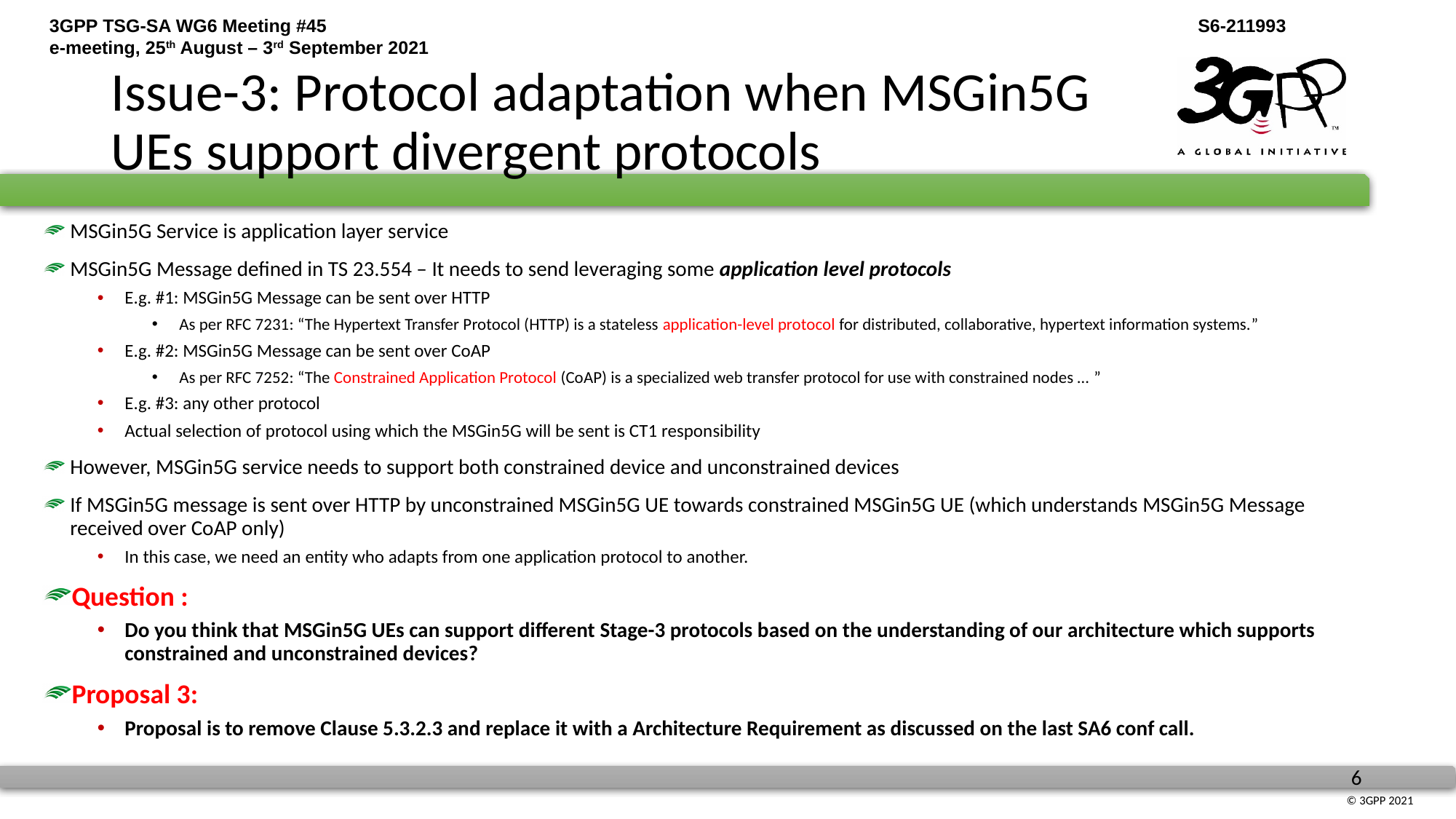

# Issue-3: Protocol adaptation when MSGin5G UEs support divergent protocols
MSGin5G Service is application layer service
MSGin5G Message defined in TS 23.554 – It needs to send leveraging some application level protocols
E.g. #1: MSGin5G Message can be sent over HTTP
As per RFC 7231: “The Hypertext Transfer Protocol (HTTP) is a stateless application-level protocol for distributed, collaborative, hypertext information systems.”
E.g. #2: MSGin5G Message can be sent over CoAP
As per RFC 7252: “The Constrained Application Protocol (CoAP) is a specialized web transfer protocol for use with constrained nodes … ”
E.g. #3: any other protocol
Actual selection of protocol using which the MSGin5G will be sent is CT1 responsibility
However, MSGin5G service needs to support both constrained device and unconstrained devices
If MSGin5G message is sent over HTTP by unconstrained MSGin5G UE towards constrained MSGin5G UE (which understands MSGin5G Message received over CoAP only)
In this case, we need an entity who adapts from one application protocol to another.
Question :
Do you think that MSGin5G UEs can support different Stage-3 protocols based on the understanding of our architecture which supports constrained and unconstrained devices?
Proposal 3:
Proposal is to remove Clause 5.3.2.3 and replace it with a Architecture Requirement as discussed on the last SA6 conf call.